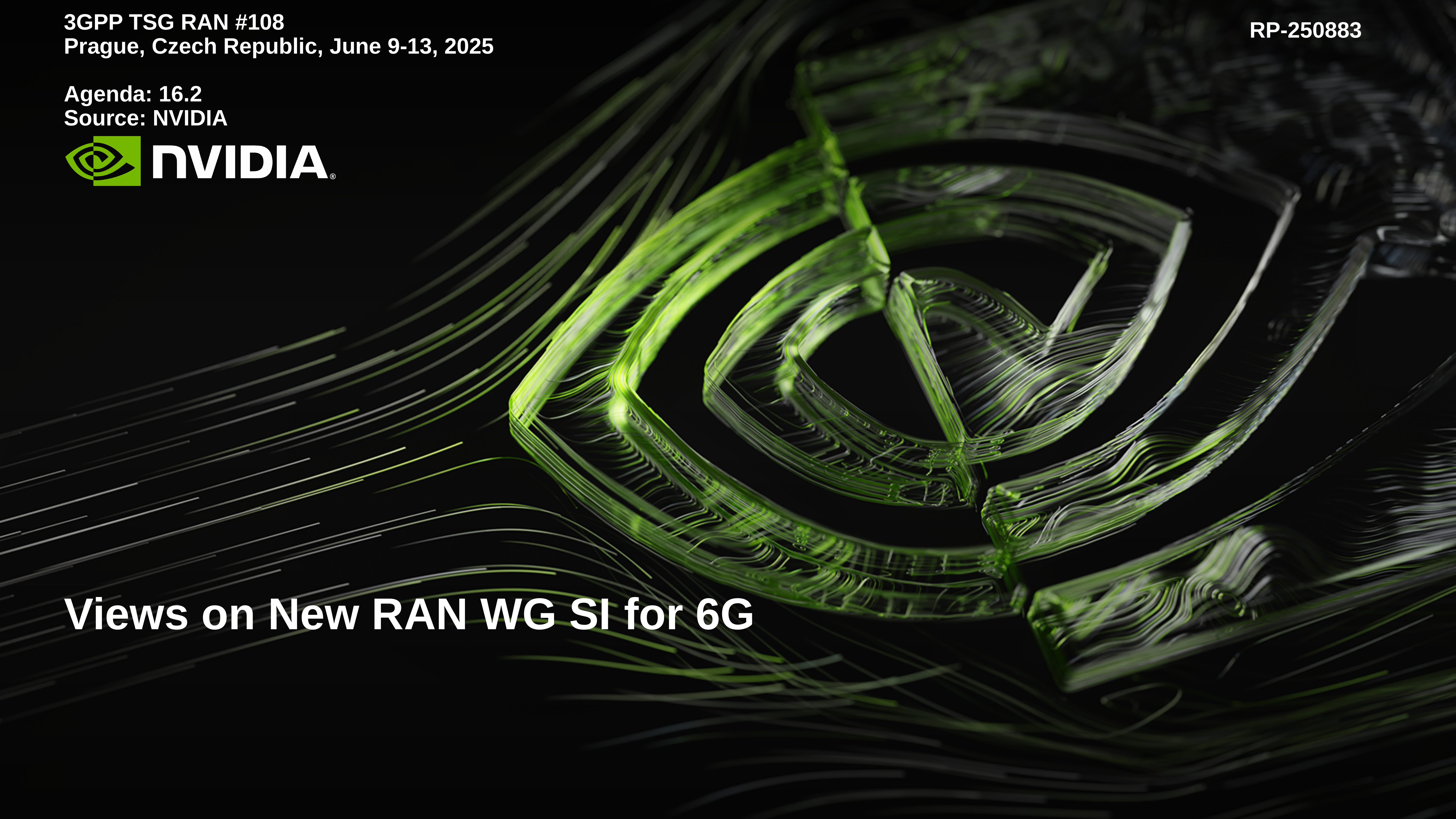

3GPP TSG RAN #108
Prague, Czech Republic, June 9-13, 2025

Agenda: 16.2
Source: NVIDIA
RP-250883
# Views on New RAN WG SI for 6G